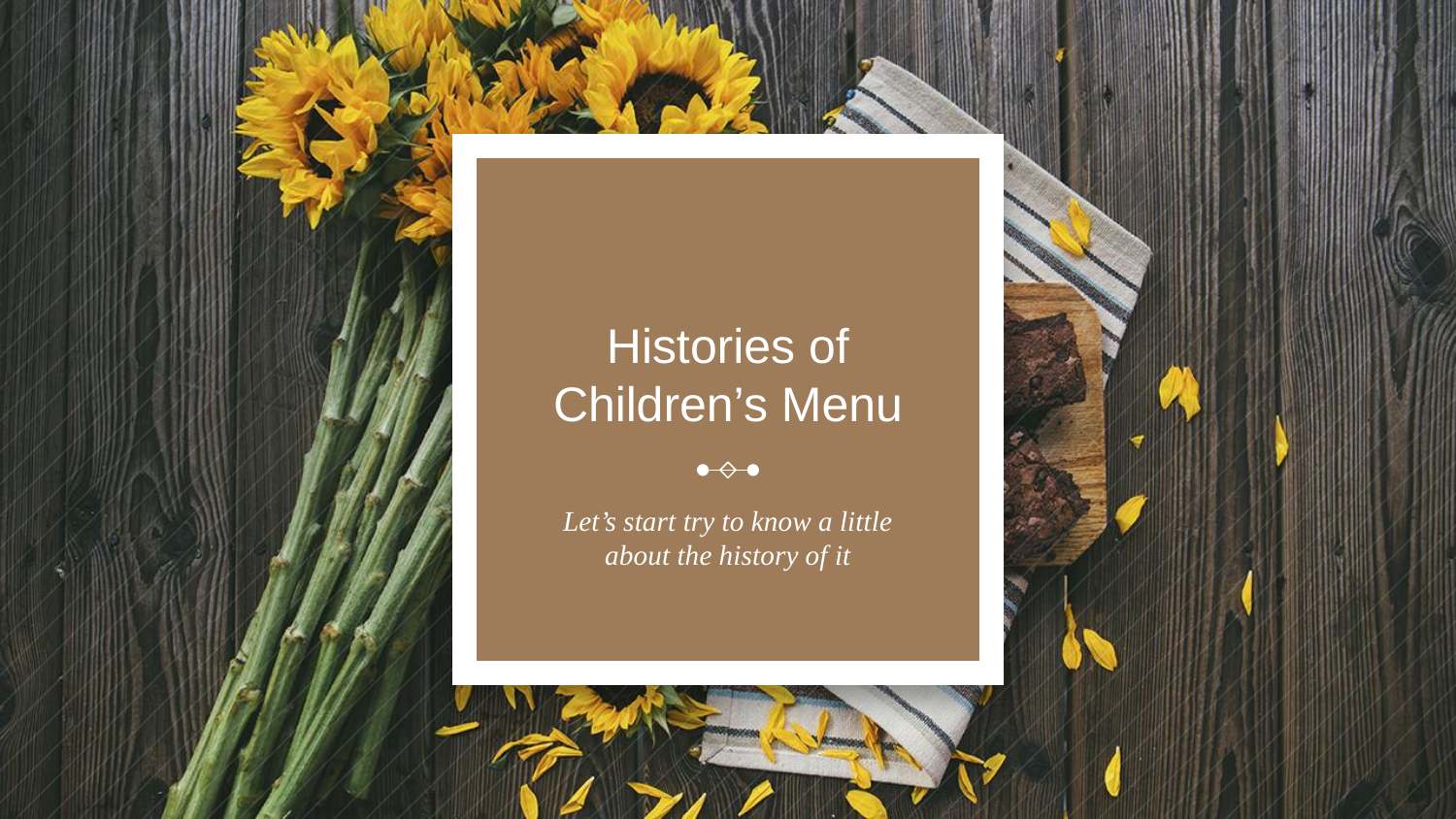

# Histories of Children’s Menu
Let’s start try to know a little about the history of it